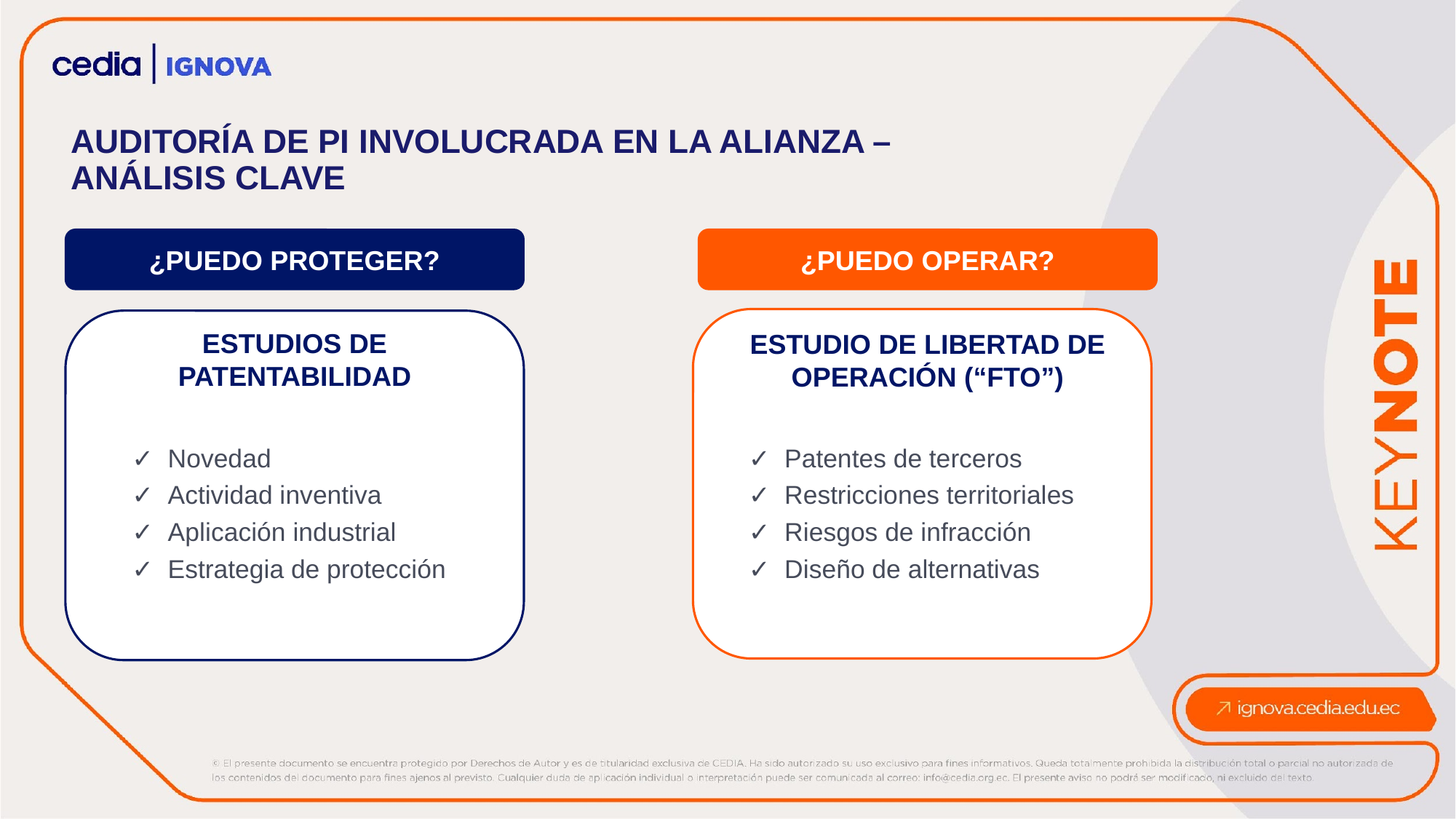

AUDITORÍA DE PI INVOLUCRADA EN LA ALIANZA –
ANÁLISIS CLAVE

¿PUEDO PROTEGER?
¿PUEDO OPERAR?

ESTUDIOS DE PATENTABILIDAD
ESTUDIO DE LIBERTAD DE OPERACIÓN (“FTO”)
✓  Novedad
✓  Actividad inventiva
✓  Aplicación industrial
✓  Estrategia de protección
✓  Patentes de terceros
✓  Restricciones territoriales
✓  Riesgos de infracción
✓  Diseño de alternativas